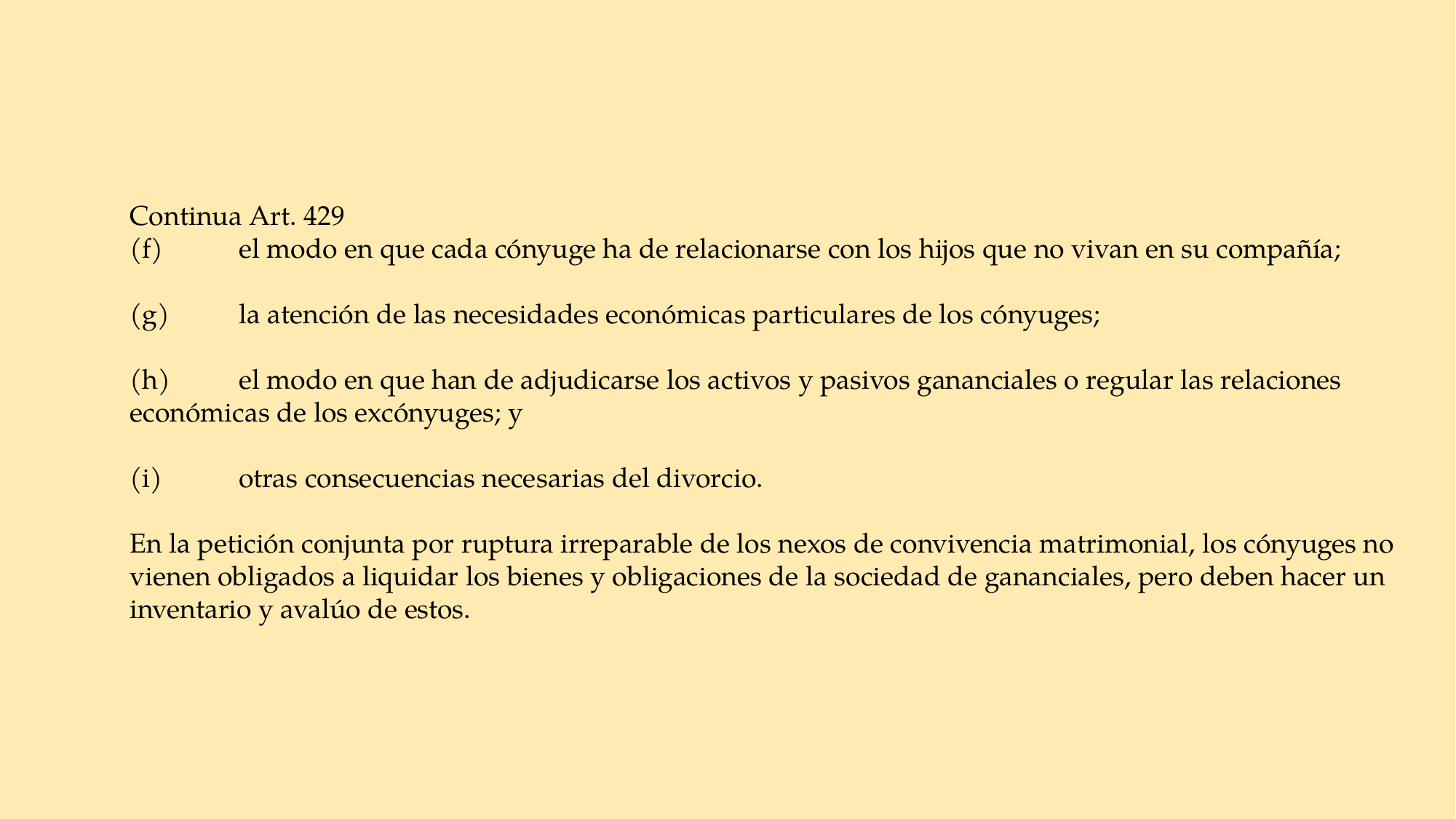

Continua Art. 429
(f)	el modo en que cada cónyuge ha de relacionarse con los hijos que no vivan en su compañía;

(g)	la atención de las necesidades económicas particulares de los cónyuges;

(h)	el modo en que han de adjudicarse los activos y pasivos gananciales o regular las relaciones económicas de los excónyuges; y

(i)	otras consecuencias necesarias del divorcio.

En la petición conjunta por ruptura irreparable de los nexos de convivencia matrimonial, los cónyuges no vienen obligados a liquidar los bienes y obligaciones de la sociedad de gananciales, pero deben hacer un inventario y avalúo de estos.